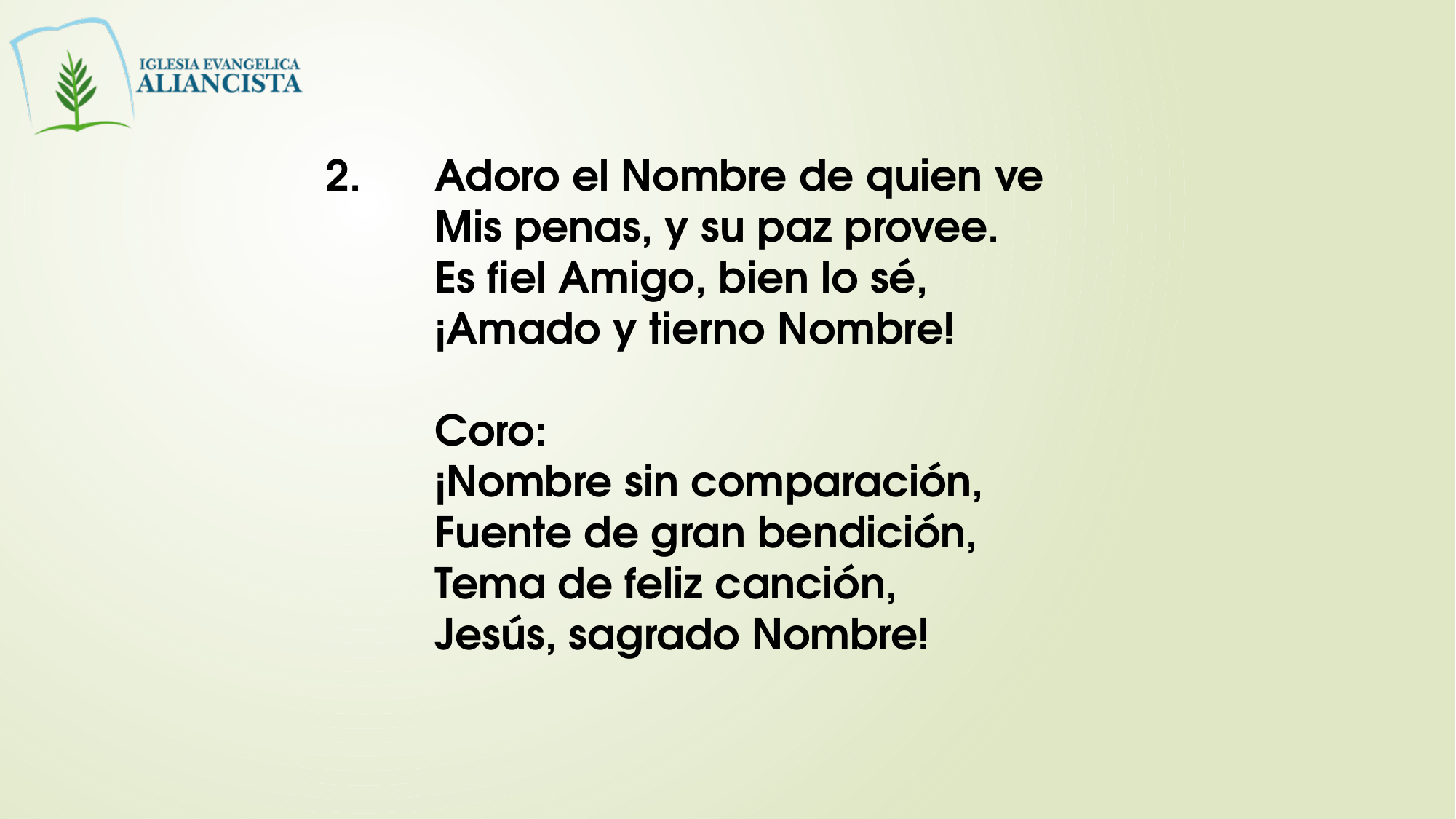

2. 	Adoro el Nombre de quien ve
	Mis penas, y su paz provee.
	Es fiel Amigo, bien lo sé,
	¡Amado y tierno Nombre!

	Coro:
	¡Nombre sin comparación,
	Fuente de gran bendición,
	Tema de feliz canción,
	Jesús, sagrado Nombre!